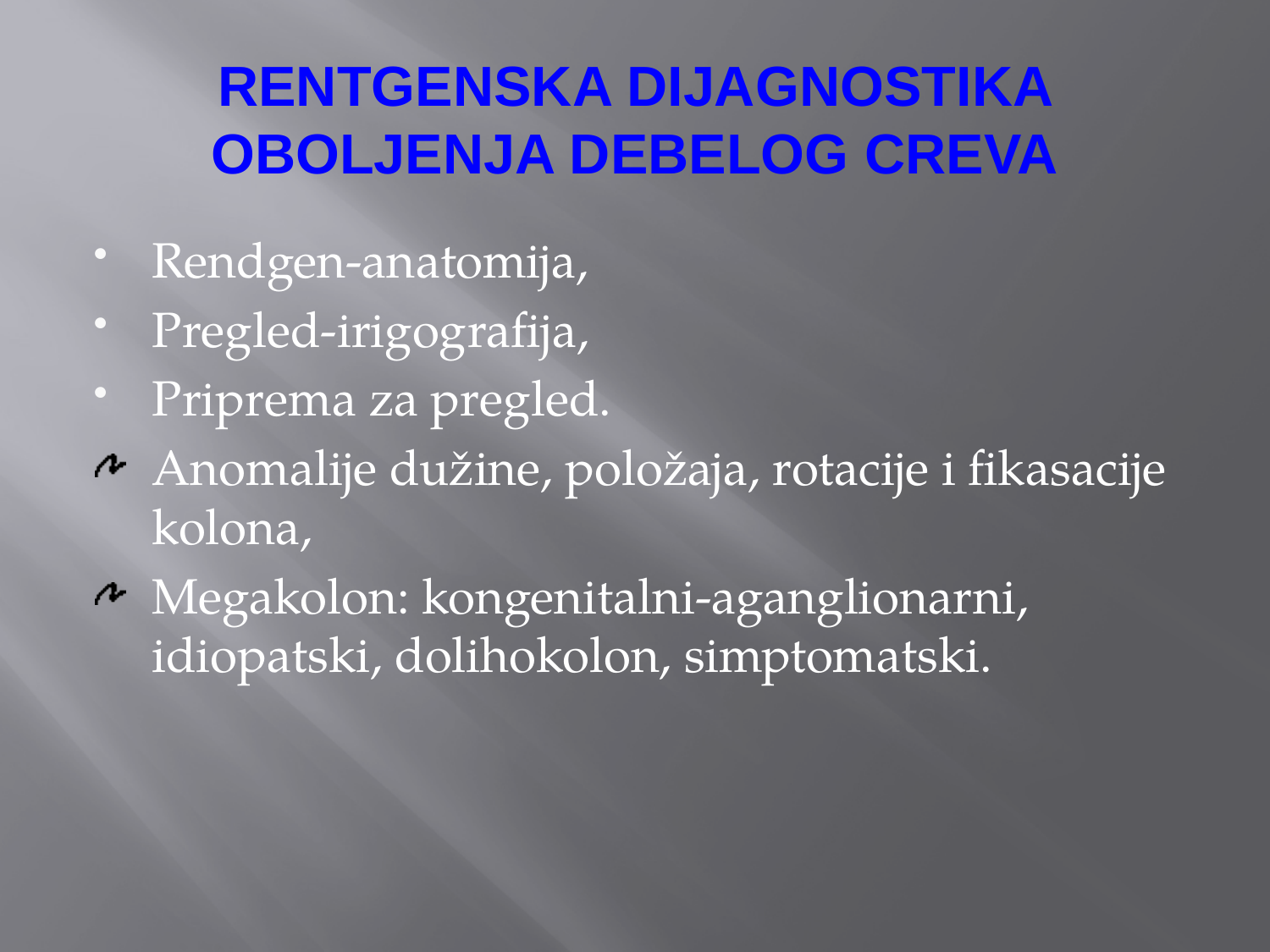

# RENTGENSKA DIJAGNOSTIKA OBOLJENJA DEBELOG CREVA
Rendgen-anatomija,
Pregled-irigografija,
Priprema za pregled.
Anomalije dužine, položaja, rotacije i fikasacije kolona,
Megakolon: kongenitalni-aganglionarni, idiopatski, dolihokolon, simptomatski.